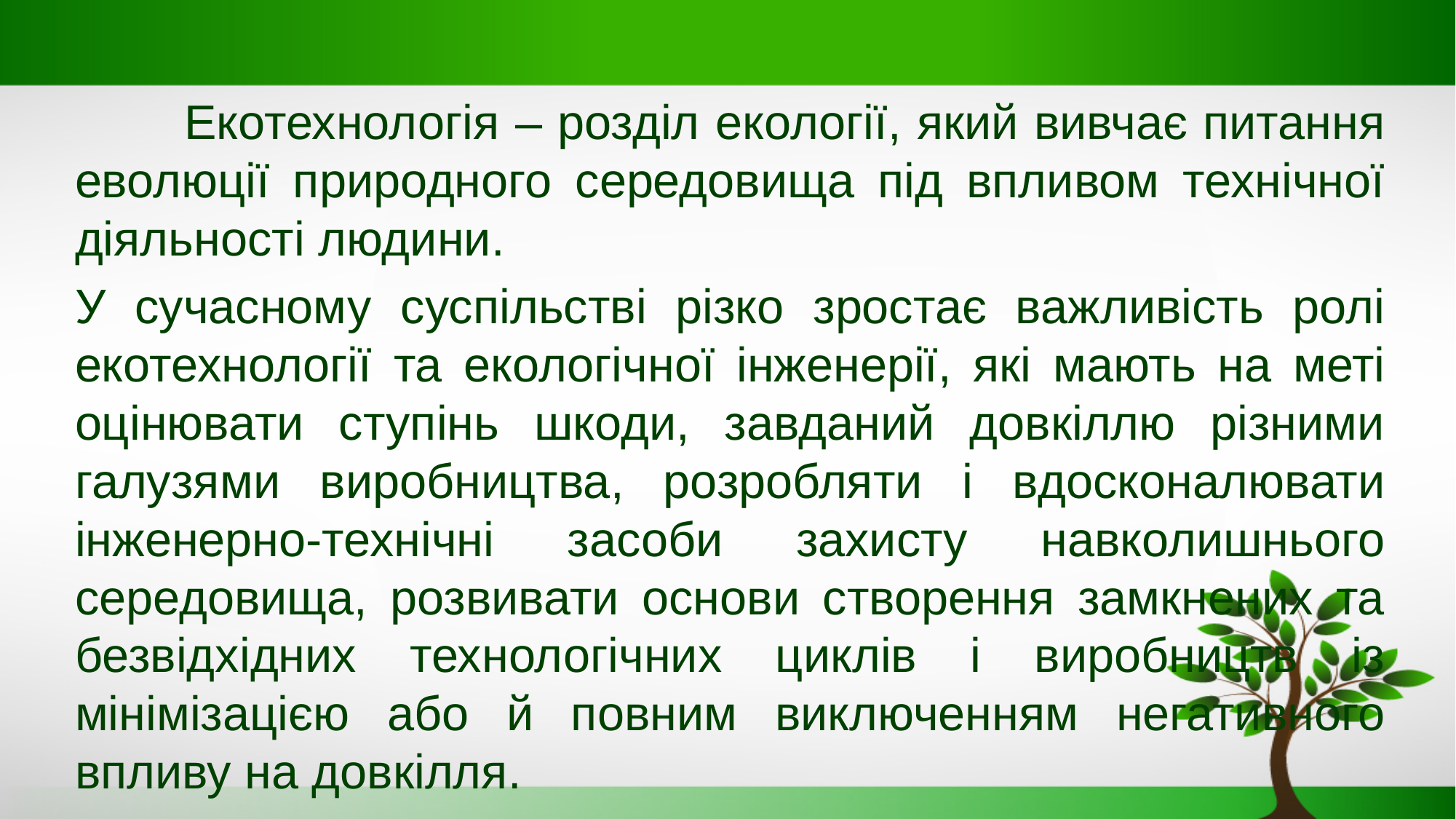

Екотехнологія – розділ екології, який вивчає питання еволюції природного середовища під впливом технічної діяльності людини.
У сучасному суспільстві різко зростає важливість ролі екотехнології та екологічної інженерії, які мають на меті оцінювати ступінь шкоди, завданий довкіллю різними галузями виробництва, розробляти і вдосконалювати інженерно-технічні засоби захисту навколишнього середовища, розвивати основи створення замкнених та безвідхідних технологічних циклів і виробництв із мінімізацією або й повним виключенням негативного впливу на довкілля.